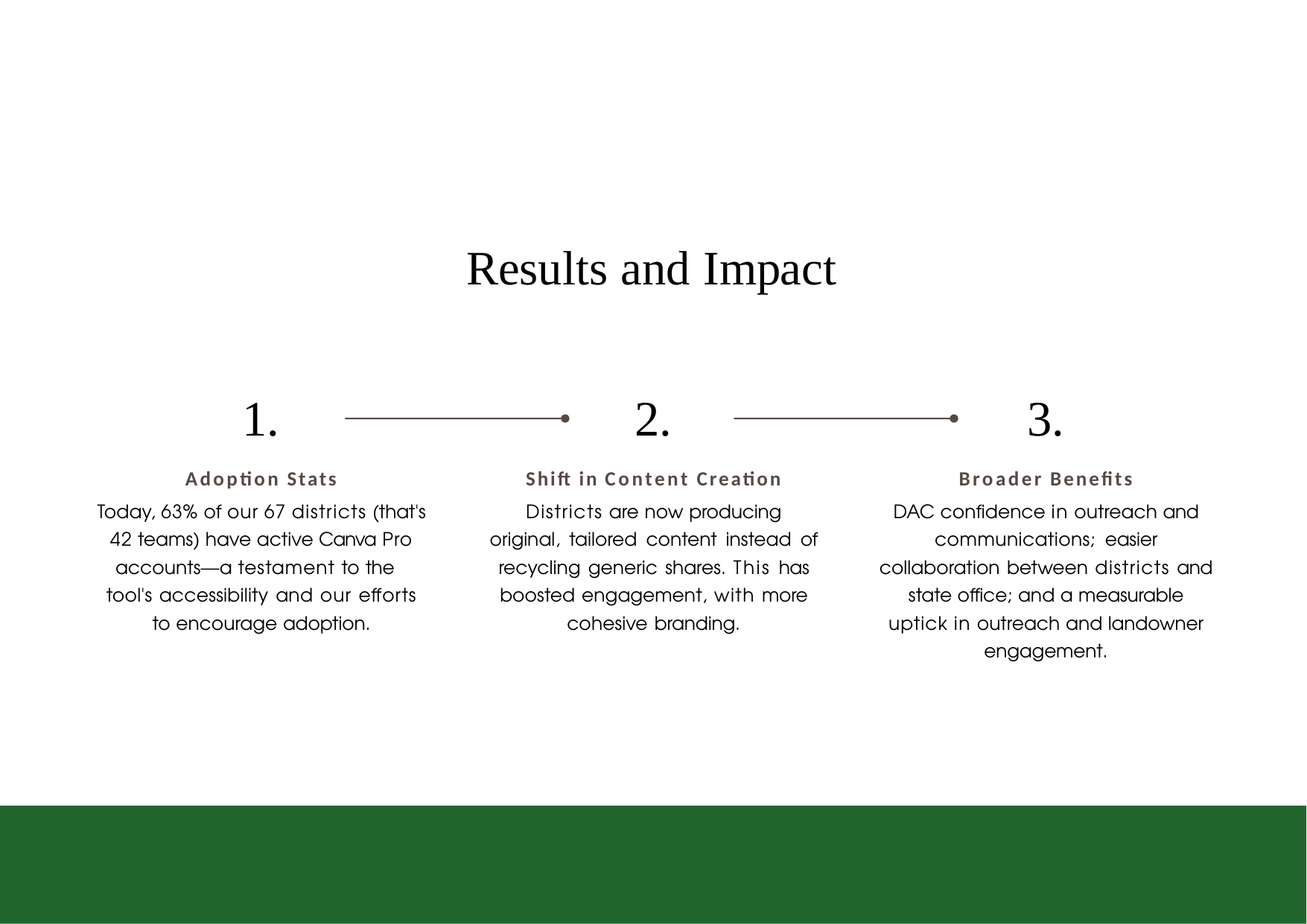

# Results and Impact
1.
Adoption Stats
Today, 63% of our 67 districts (that's 42 teams) have active Canva Pro accounts—a testament to the  tool's accessibility and our efforts to encourage adoption.
2.
Shift in Content Creation
Districts are now producing original, tailored content instead of recycling generic shares. This has boosted engagement, with more cohesive branding.
3.
Broader Benefits
DAC confidence in outreach and communications; easier collaboration between districts and state office; and a measurable uptick in outreach and landowner engagement.